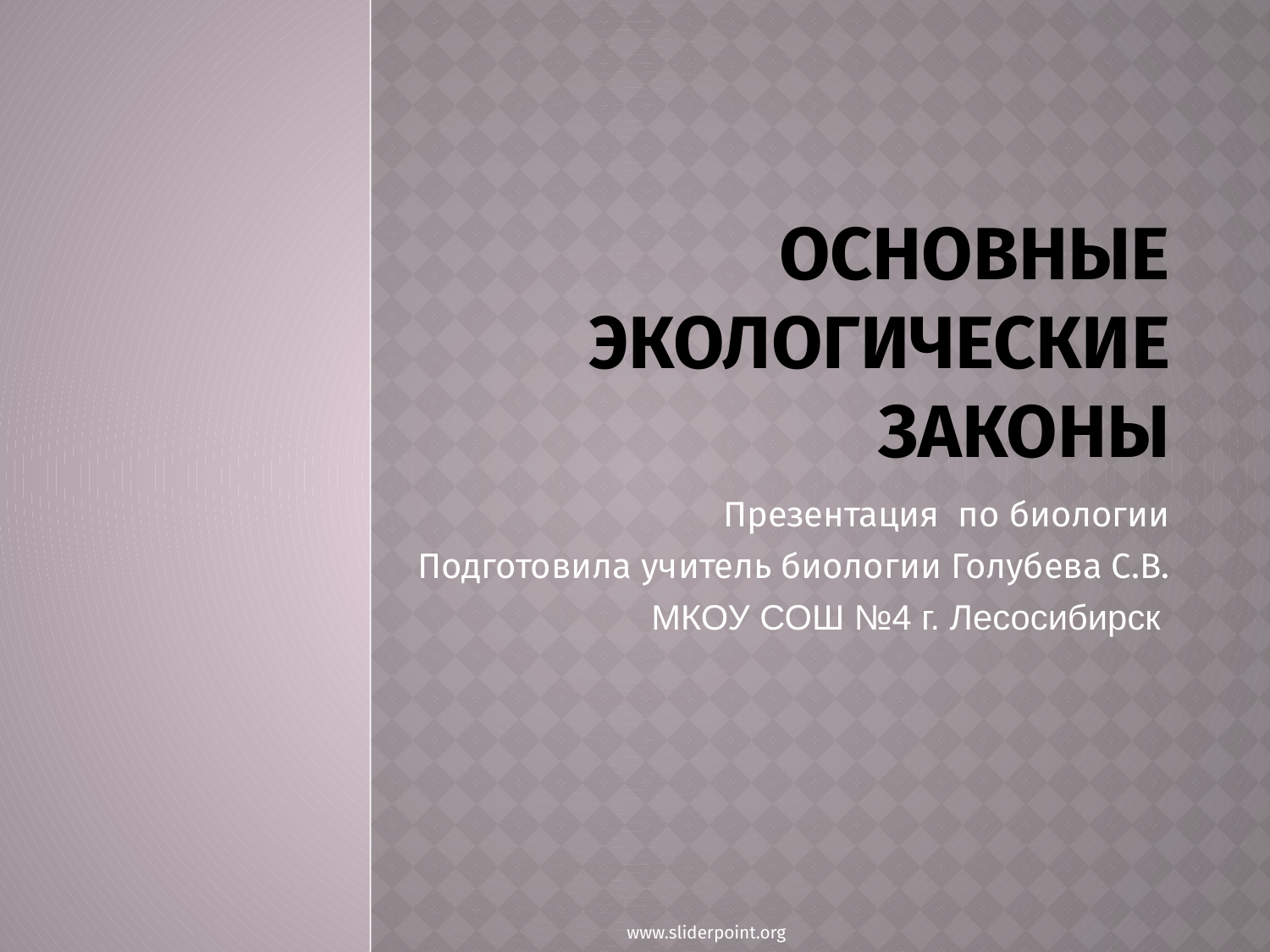

# Основные экологические законы
Презентация  по биологии
Подготовила учитель биологии Голубева С.В.
МКОУ СОШ №4 г. Лесосибирск

www.sliderpoint.org